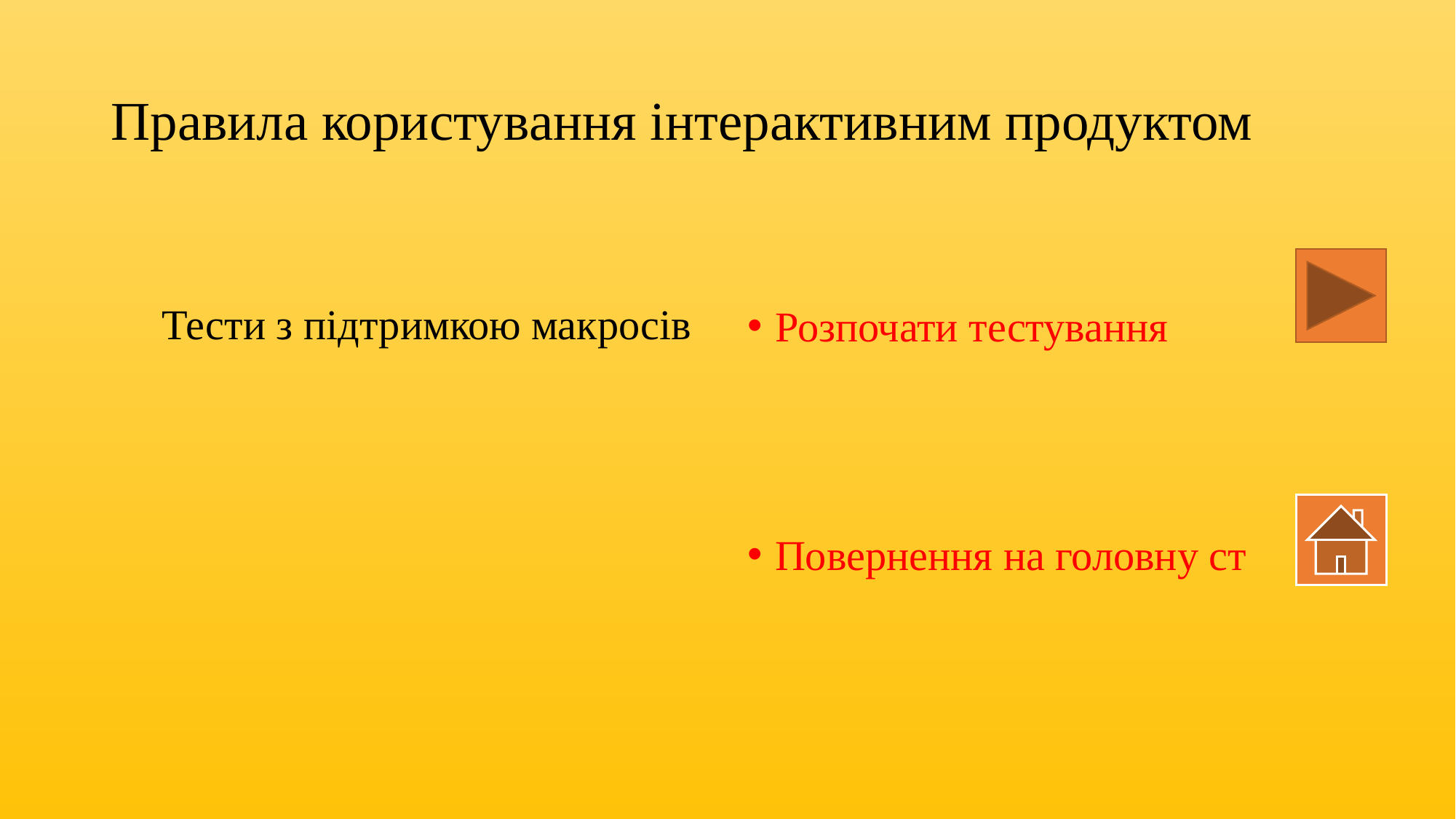

# Правила користування інтерактивним продуктом

Розпочати тестування

Повернення на головну ст

Тести з підтримкою макросів